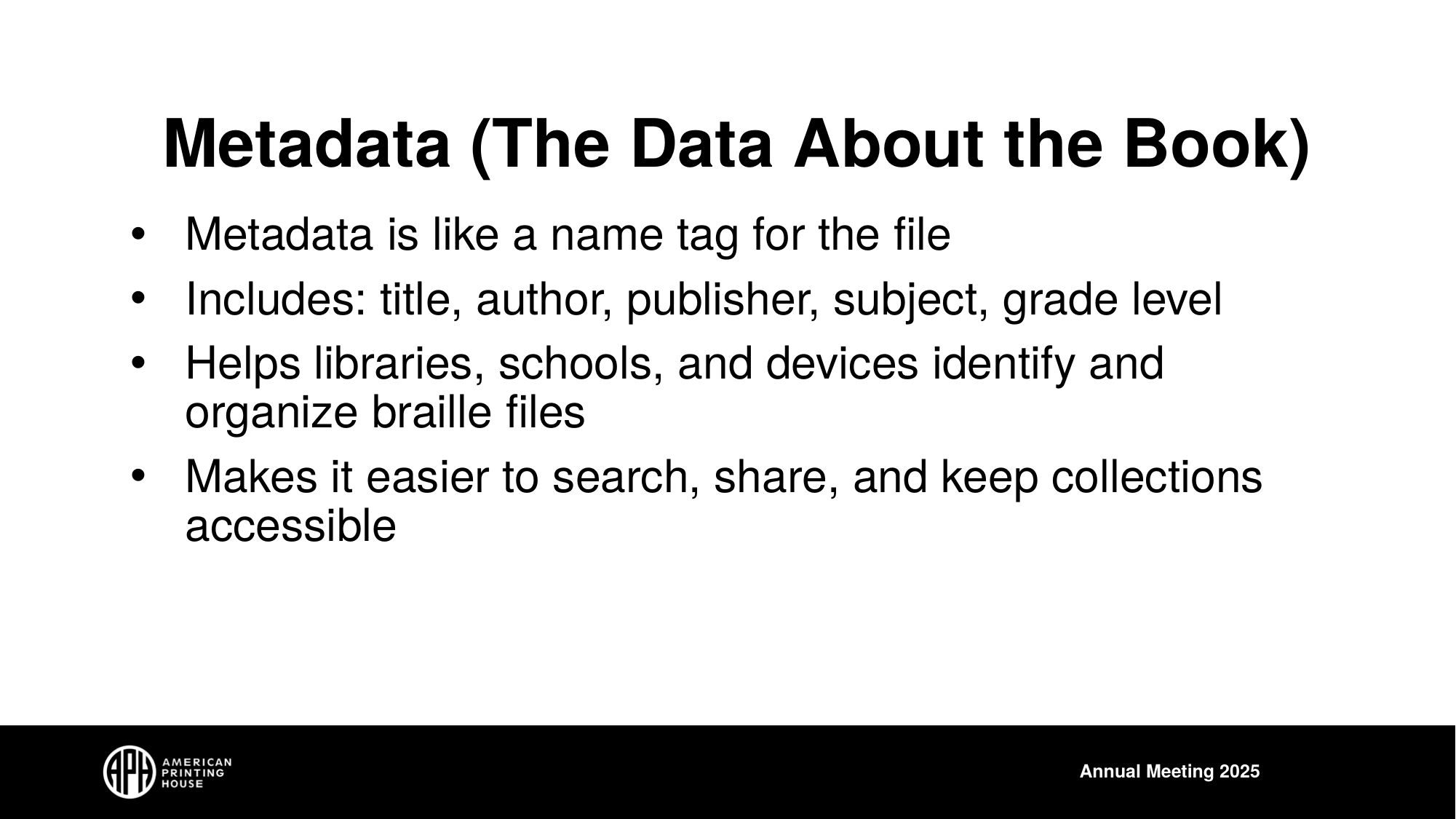

# Metadata (The Data About the Book)
Metadata is like a name tag for the file
Includes: title, author, publisher, subject, grade level
Helps libraries, schools, and devices identify and organize braille files
Makes it easier to search, share, and keep collections accessible
Annual Meeting 2025